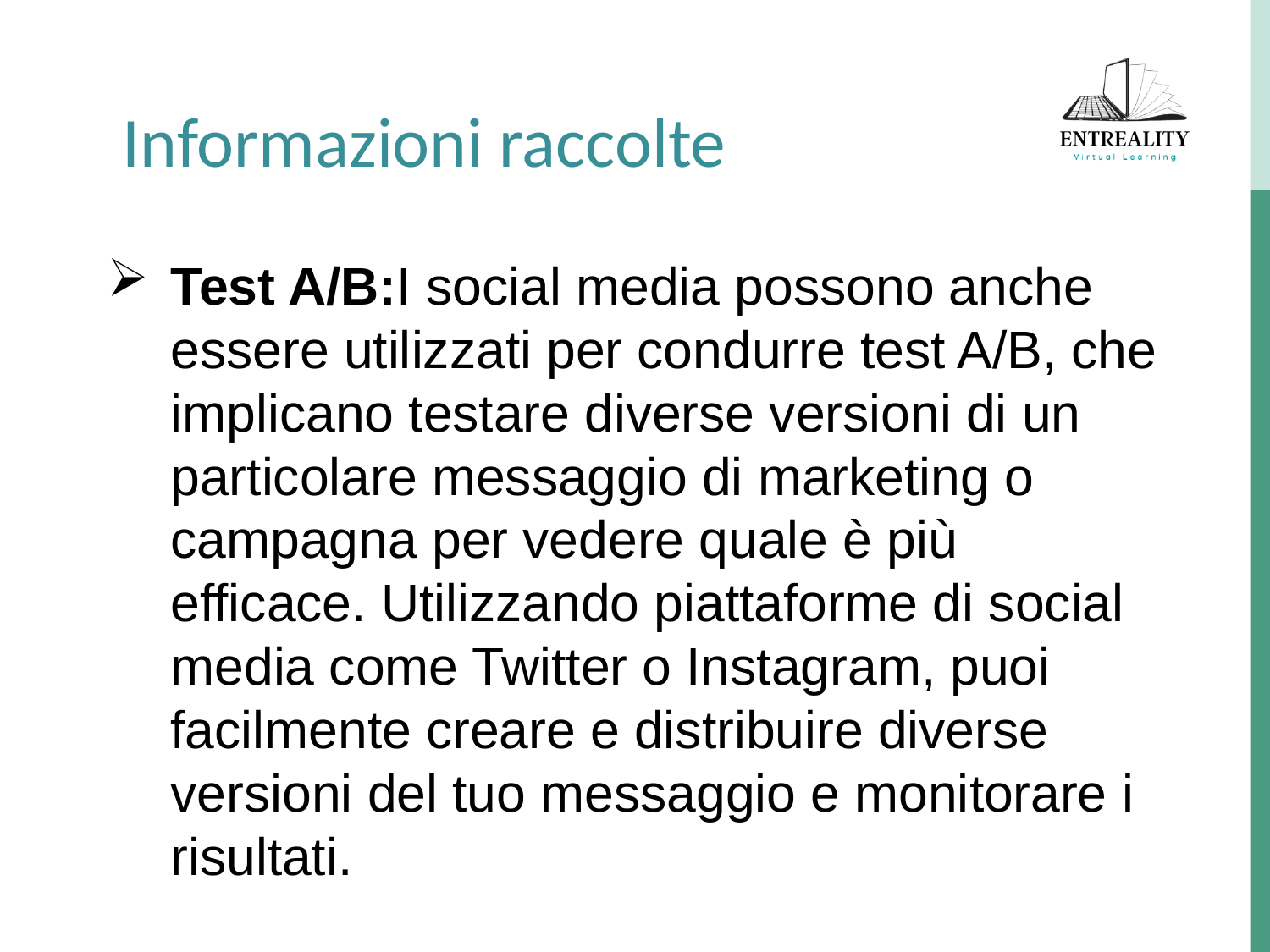

Informazioni raccolte
Test A/B:I social media possono anche essere utilizzati per condurre test A/B, che implicano testare diverse versioni di un particolare messaggio di marketing o campagna per vedere quale è più efficace. Utilizzando piattaforme di social media come Twitter o Instagram, puoi facilmente creare e distribuire diverse versioni del tuo messaggio e monitorare i risultati.